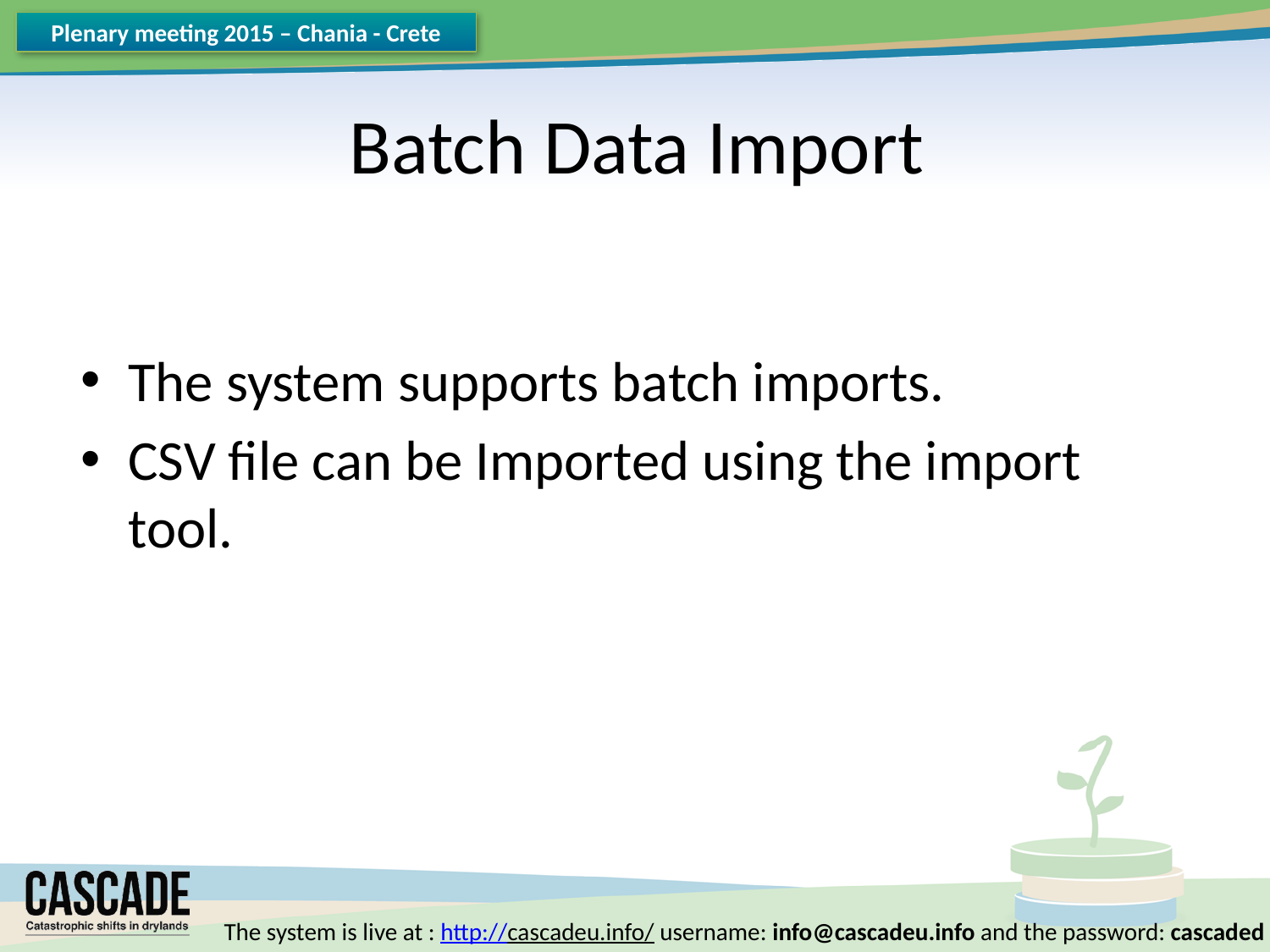

# Batch Data Import
The system supports batch imports.
CSV file can be Imported using the import tool.

The system is live at : http://cascadeu.info/ username: info@cascadeu.info and the password: cascaded